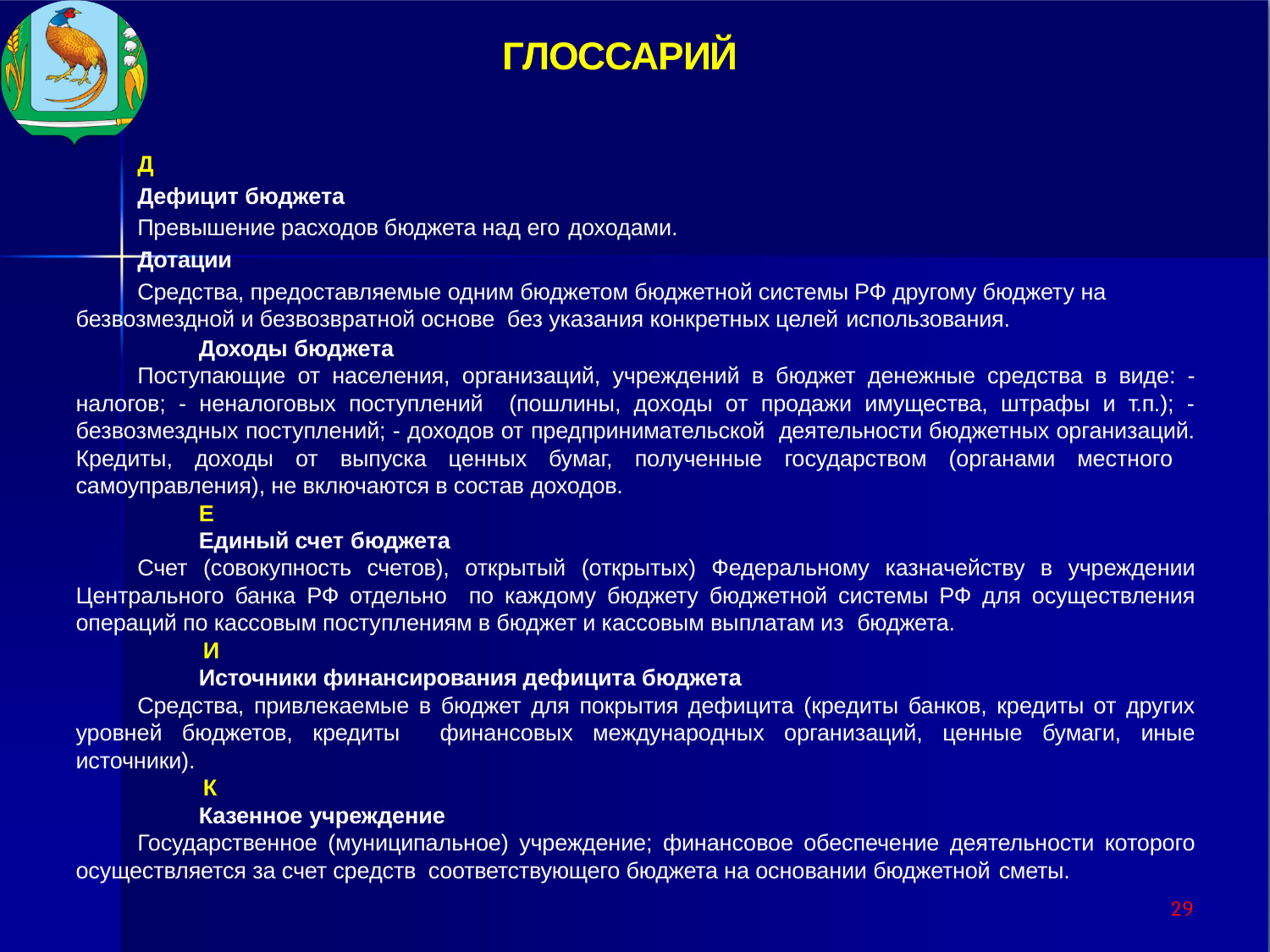

ГЛОССАРИЙ
Д
Дефицит бюджета
Превышение расходов бюджета над его доходами.
Дотации
Средства, предоставляемые одним бюджетом бюджетной системы РФ другому бюджету на безвозмездной и безвозвратной основе  без указания конкретных целей использования.
Доходы бюджета
Поступающие от населения, организаций, учреждений в бюджет денежные средства в виде: -налогов; - неналоговых поступлений  (пошлины, доходы от продажи имущества, штрафы и т.п.); -безвозмездных поступлений; - доходов от предпринимательской  деятельности бюджетных организаций. Кредиты, доходы от выпуска ценных бумаг, полученные государством (органами местного  самоуправления), не включаются в состав доходов.
Е
Единый счет бюджета
Счет (совокупность счетов), открытый (открытых) Федеральному казначейству в учреждении Центрального банка РФ отдельно  по каждому бюджету бюджетной системы РФ для осуществления операций по кассовым поступлениям в бюджет и кассовым выплатам из  бюджета.
И
Источники финансирования дефицита бюджета
Средства, привлекаемые в бюджет для покрытия дефицита (кредиты банков, кредиты от других уровней бюджетов, кредиты  финансовых международных организаций, ценные бумаги, иные источники).
К
Казенное учреждение
Государственное (муниципальное) учреждение; финансовое обеспечение деятельности которого осуществляется за счет средств  соответствующего бюджета на основании бюджетной сметы.

29